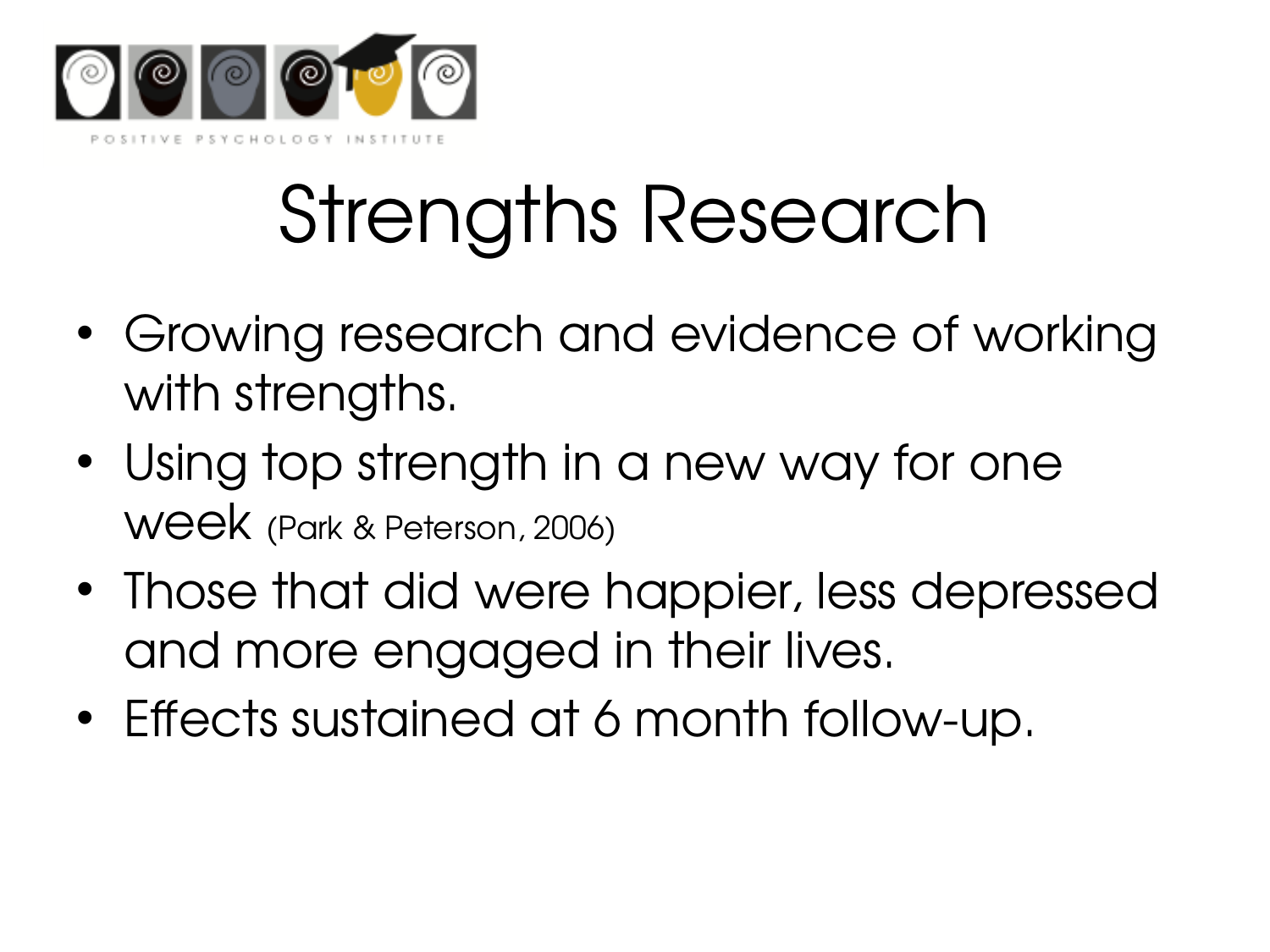

Strengths Research
Growing research and evidence of working with strengths.
Using top strength in a new way for one week (Park & Peterson, 2006)
Those that did were happier, less depressed and more engaged in their lives.
Effects sustained at 6 month follow-up.